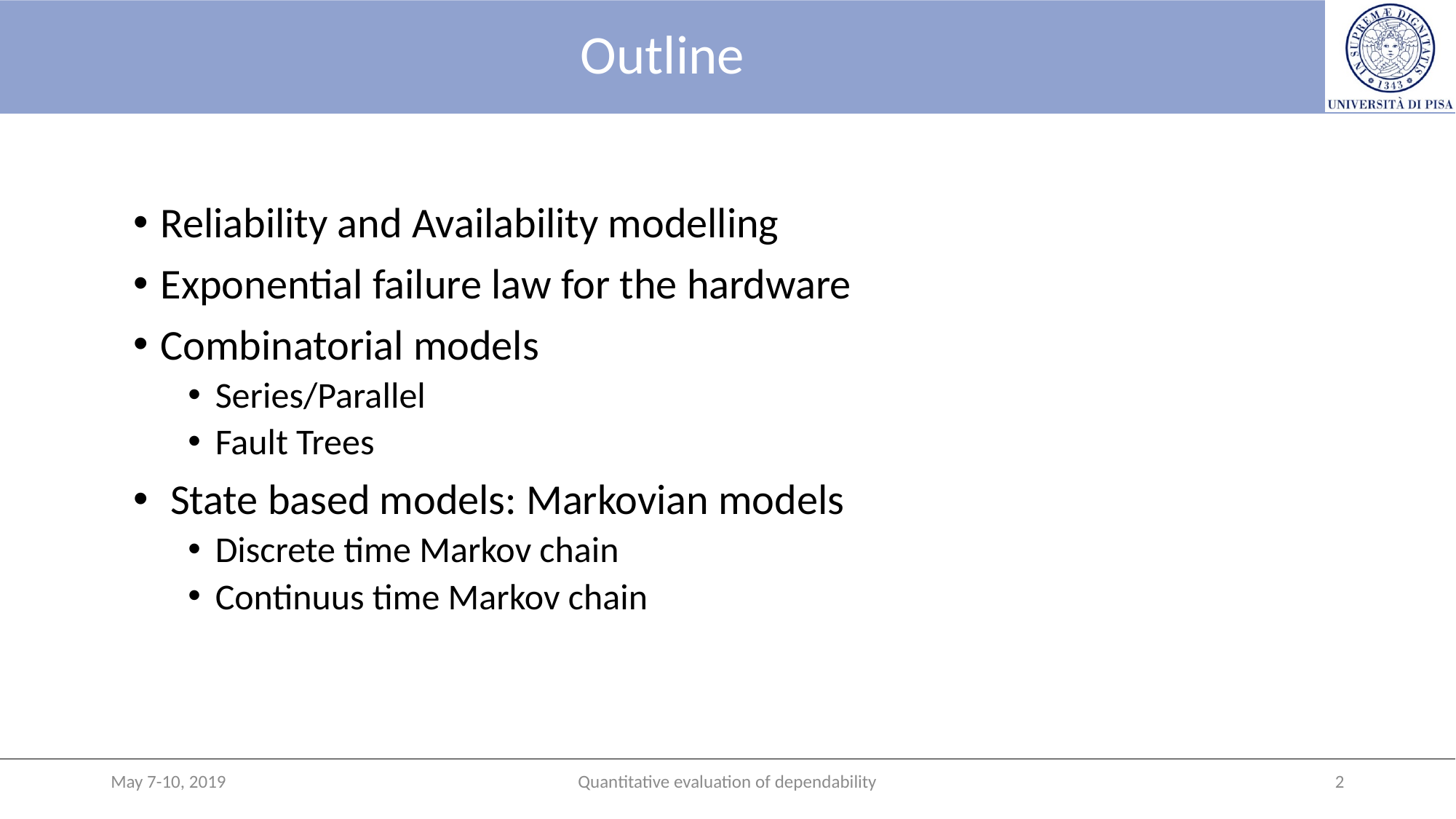

# Outline
Reliability and Availability modelling
Exponential failure law for the hardware
Combinatorial models
Series/Parallel
Fault Trees
 State based models: Markovian models
Discrete time Markov chain
Continuus time Markov chain

May 7-10, 2019
Quantitative evaluation of dependability
2